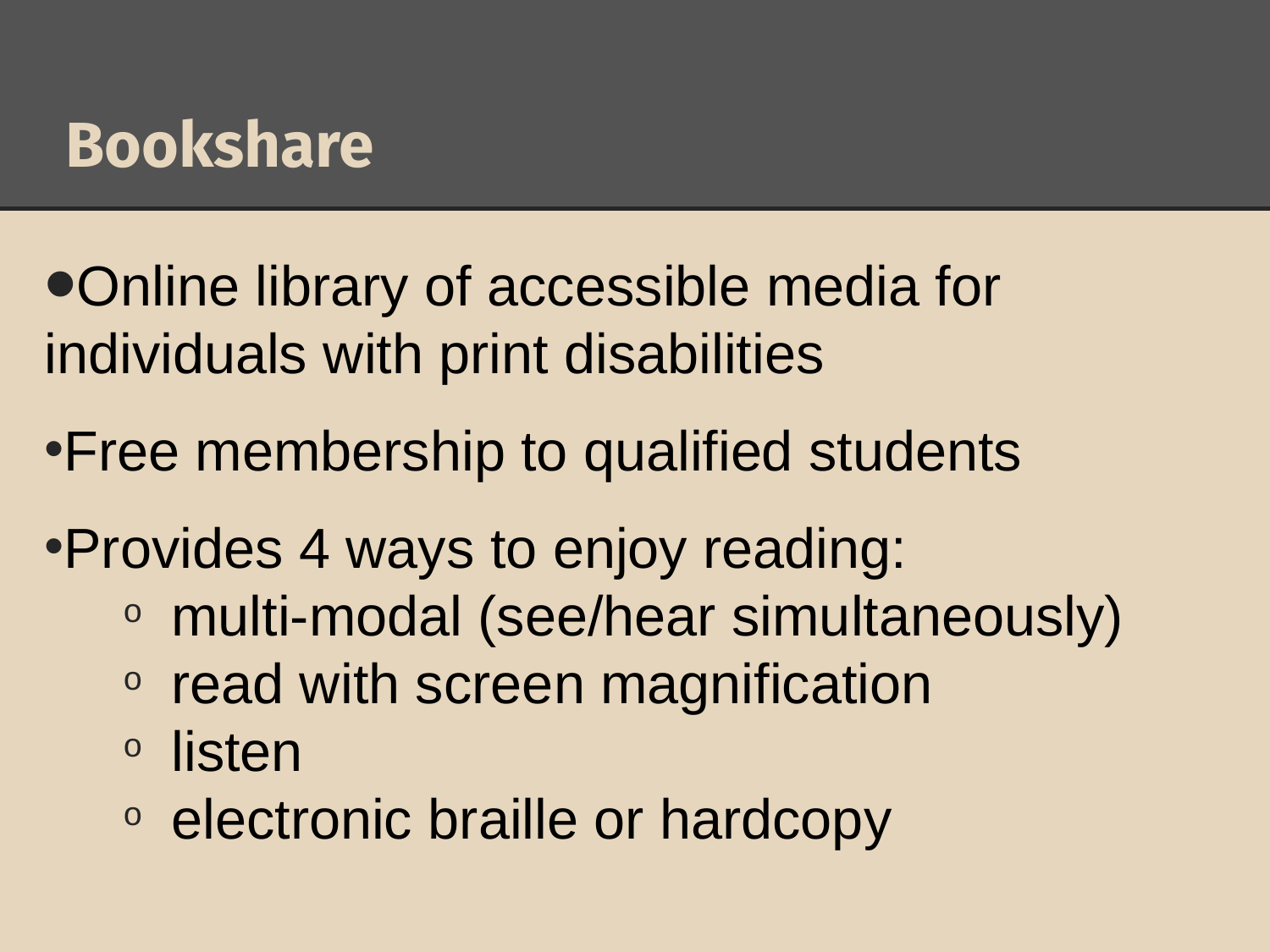

# Bookshare
Online library of accessible media for individuals with print disabilities

Free membership to qualified students

Provides 4 ways to enjoy reading:
multi-modal (see/hear simultaneously)
read with screen magnification
listen
electronic braille or hardcopy